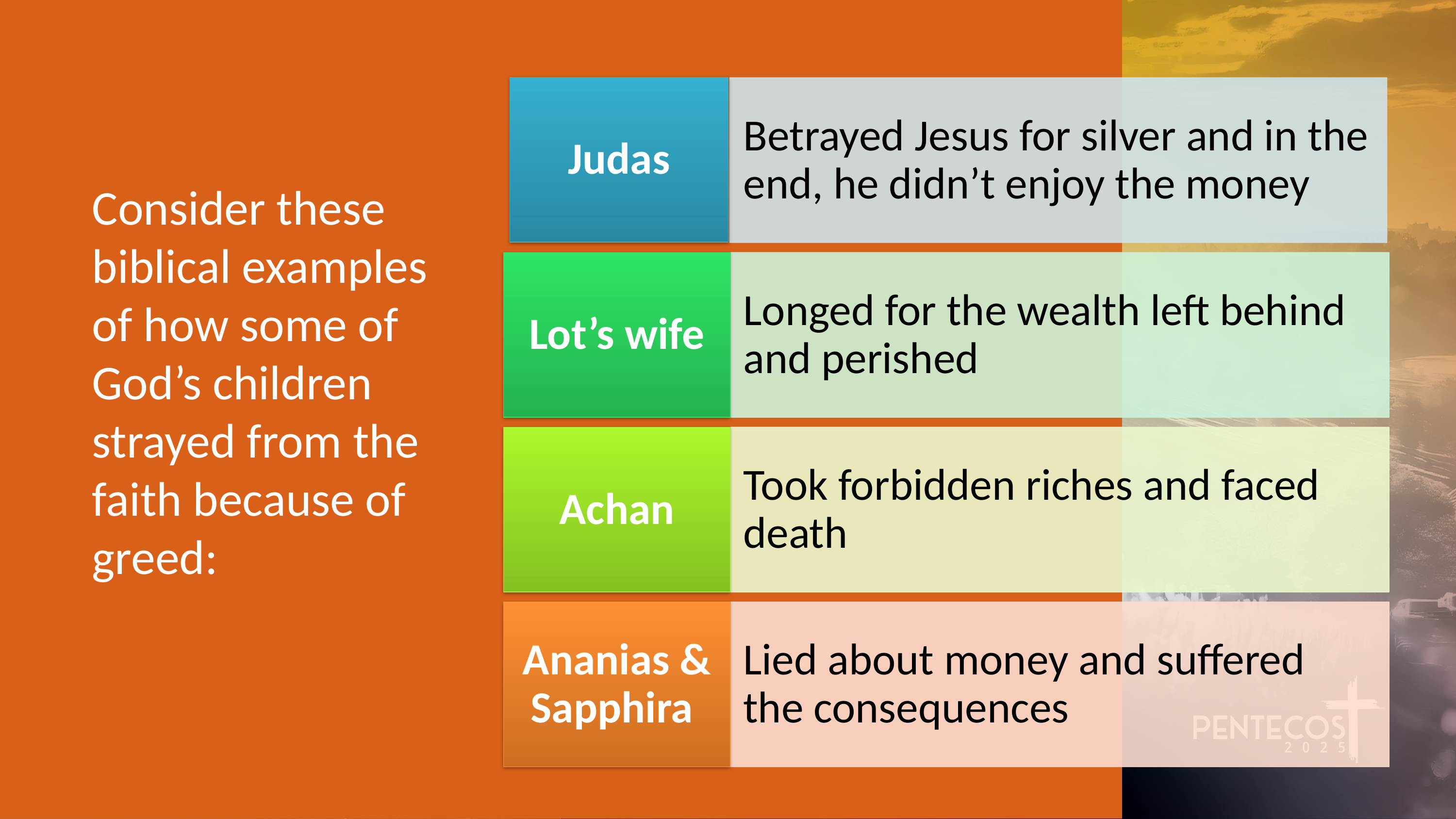

Betrayed Jesus for silver and in the end, he didn’t enjoy the money
Judas
Longed for the wealth left behind and perished
Lot’s wife
Took forbidden riches and faced death
Achan
Lied about money and suffered the consequences
Ananias & Sapphira
Consider these biblical examples of how some of God’s children strayed from the faith because of greed: